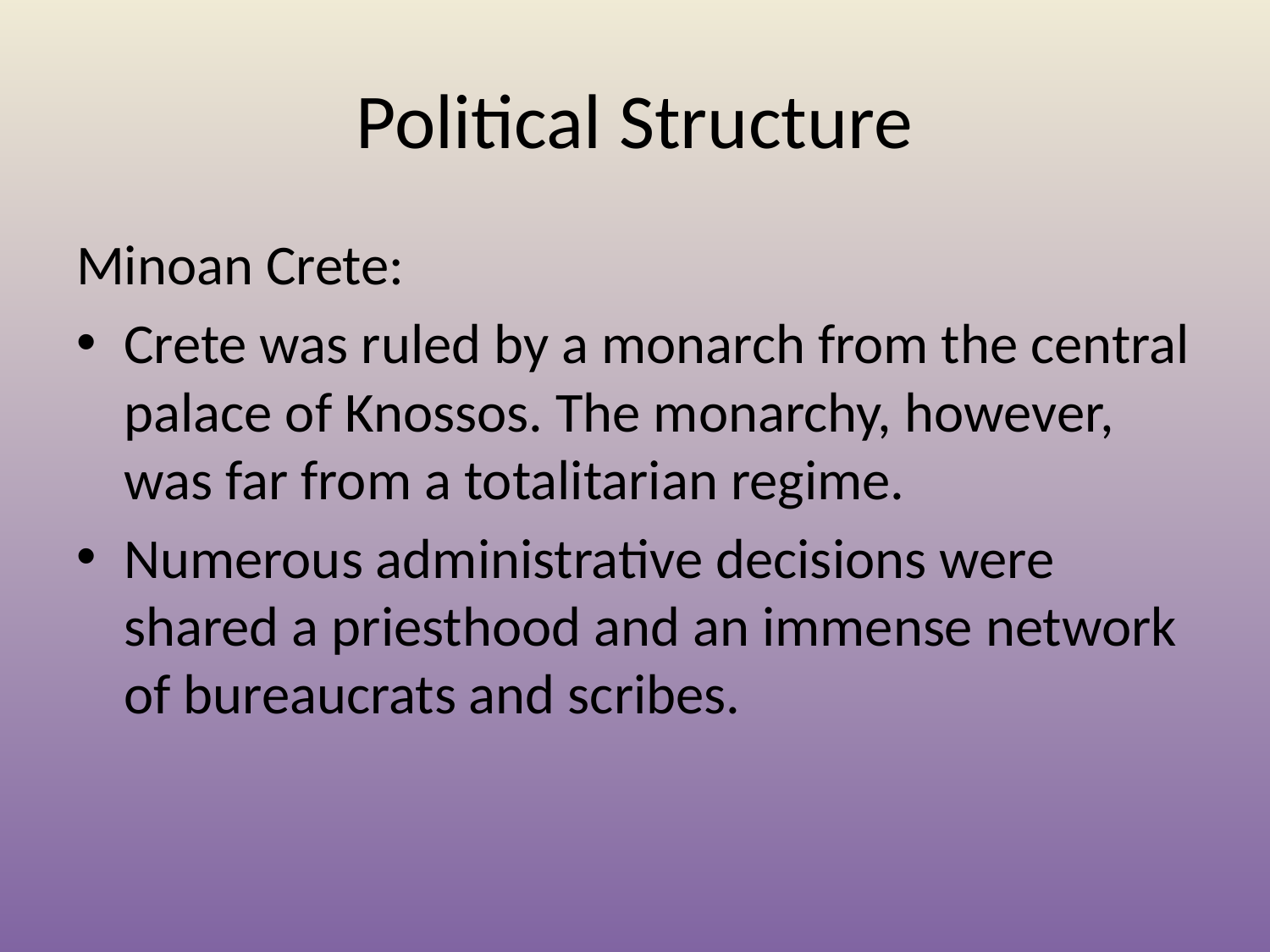

# Political Structure
Minoan Crete:
Crete was ruled by a monarch from the central palace of Knossos. The monarchy, however, was far from a totalitarian regime.
Numerous administrative decisions were shared a priesthood and an immense network of bureaucrats and scribes.